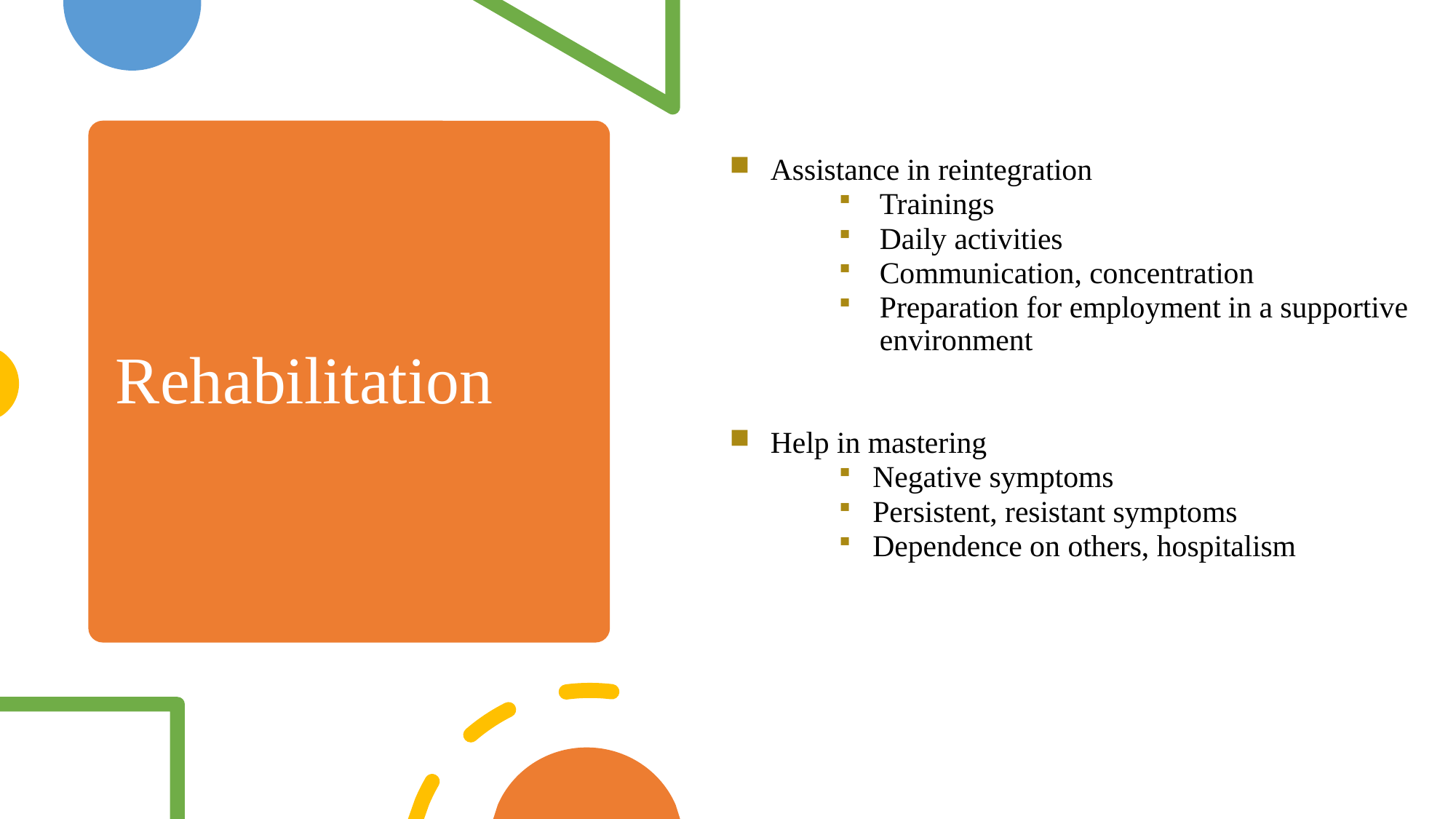

Assistance in reintegration
Trainings
Daily activities
Communication, concentration
Preparation for employment in a supportive environment

Help in mastering
Negative symptoms
Persistent, resistant symptoms
Dependence on others, hospitalism

# Rehabilitation